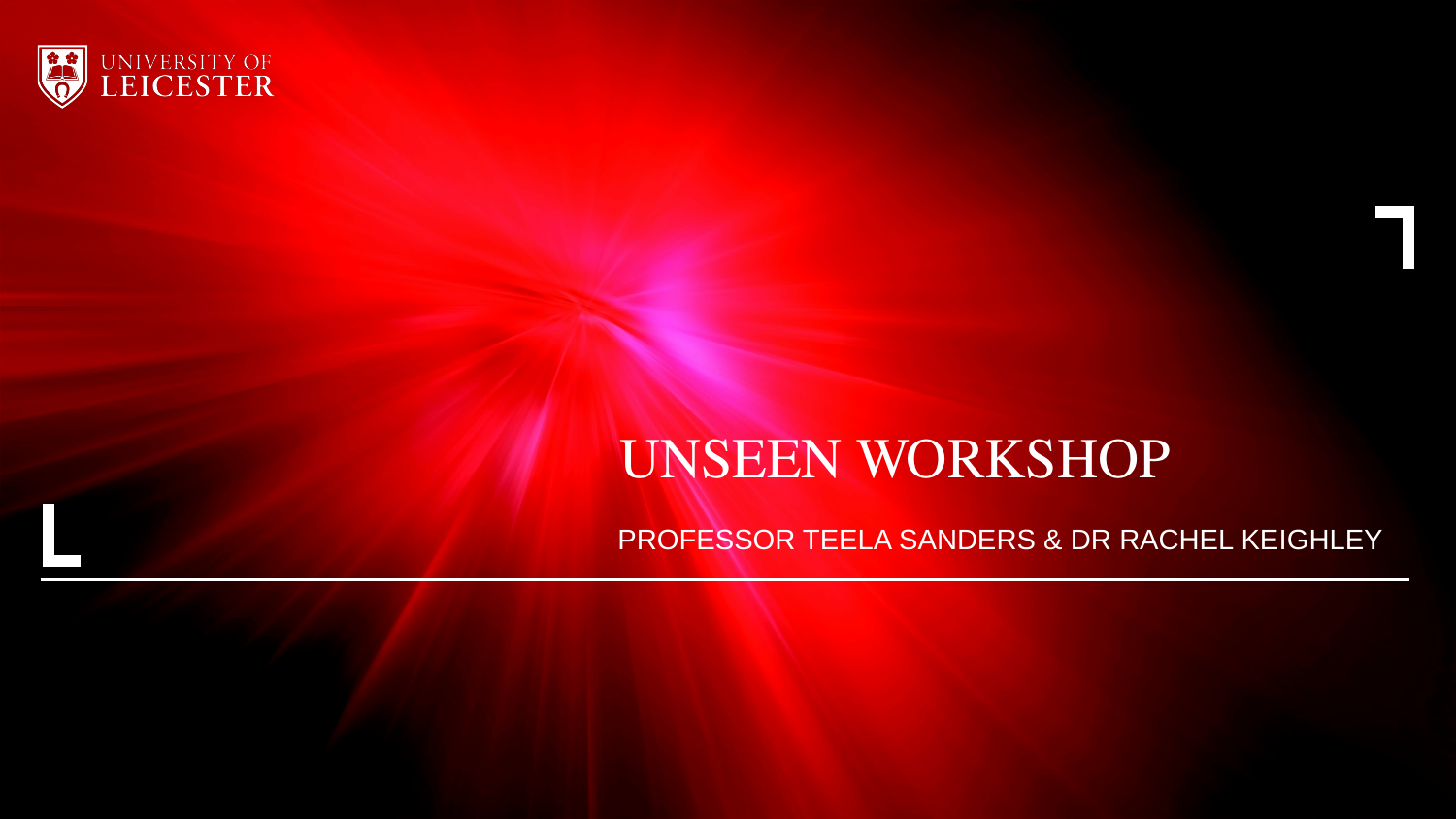

# Unseen workshop
Professor Teela Sanders & Dr Rachel keighley